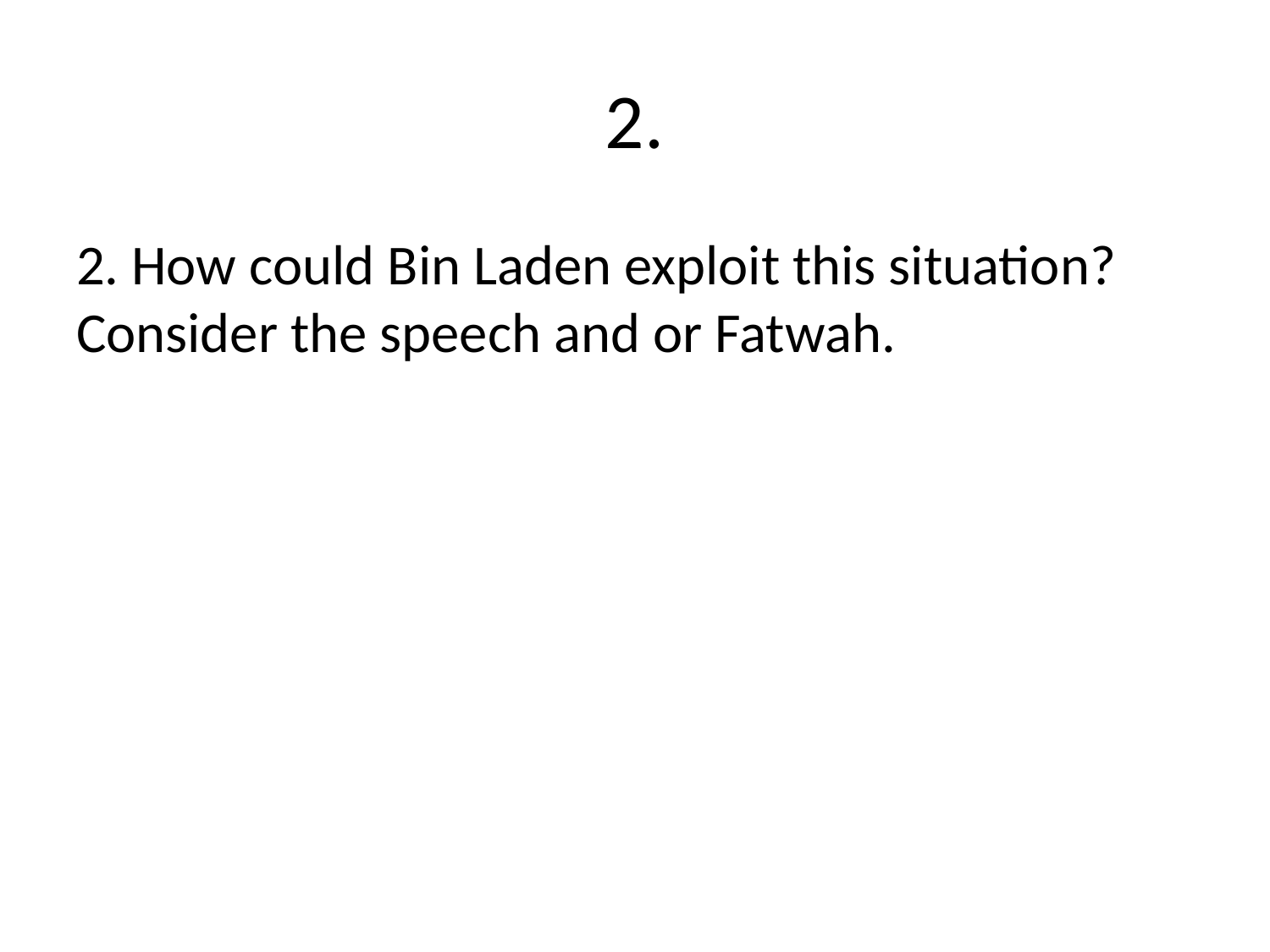

# 2.
2. How could Bin Laden exploit this situation? Consider the speech and or Fatwah.